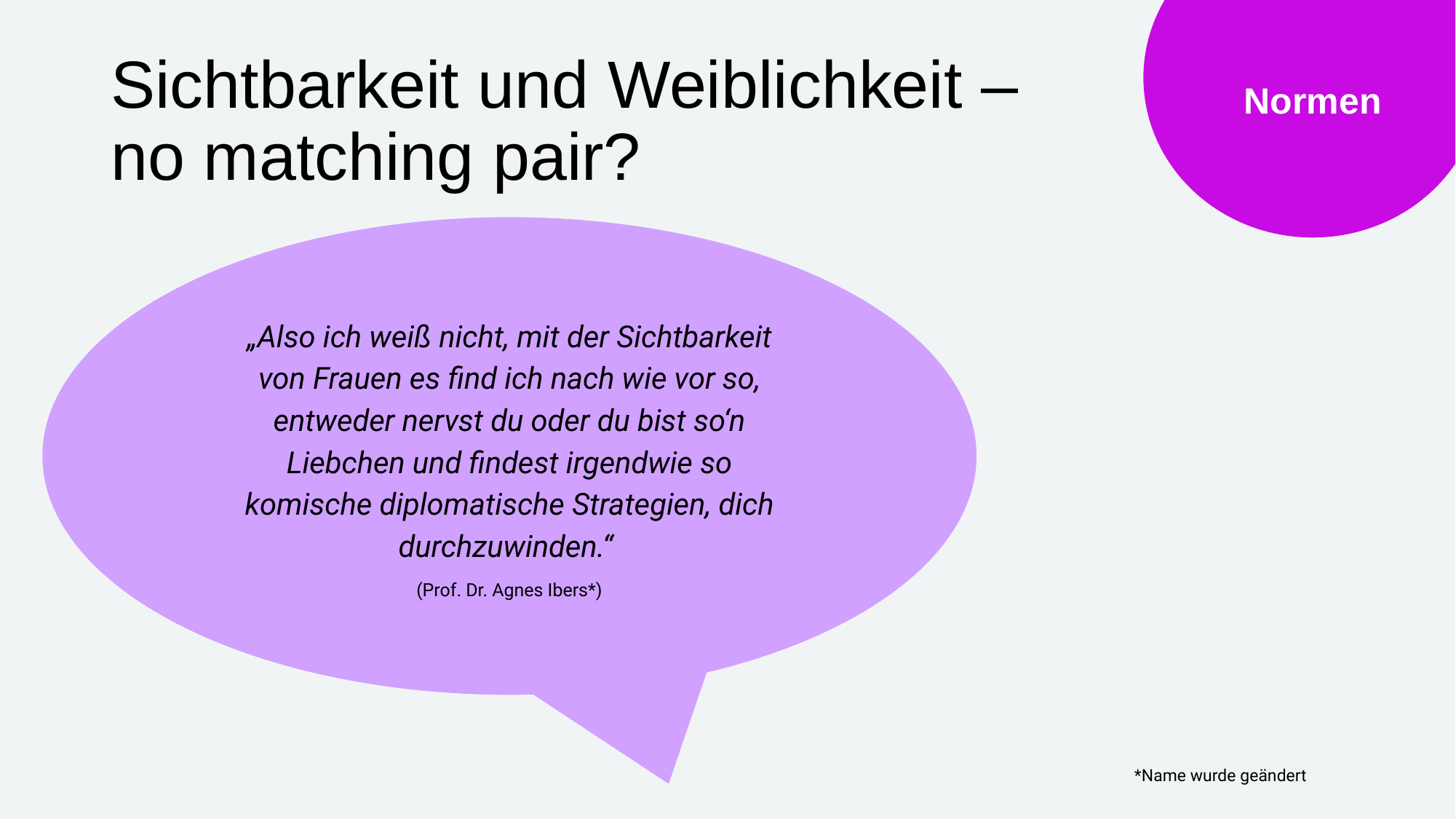

Normen
# Sichtbarkeit und Weiblichkeit – no matching pair?
„Also ich weiß nicht, mit der Sichtbarkeit von Frauen es find ich nach wie vor so, entweder nervst du oder du bist so‘n Liebchen und findest irgendwie so komische diplomatische Strategien, dich durchzuwinden.“
(Prof. Dr. Agnes Ibers*)
*Name wurde geändert